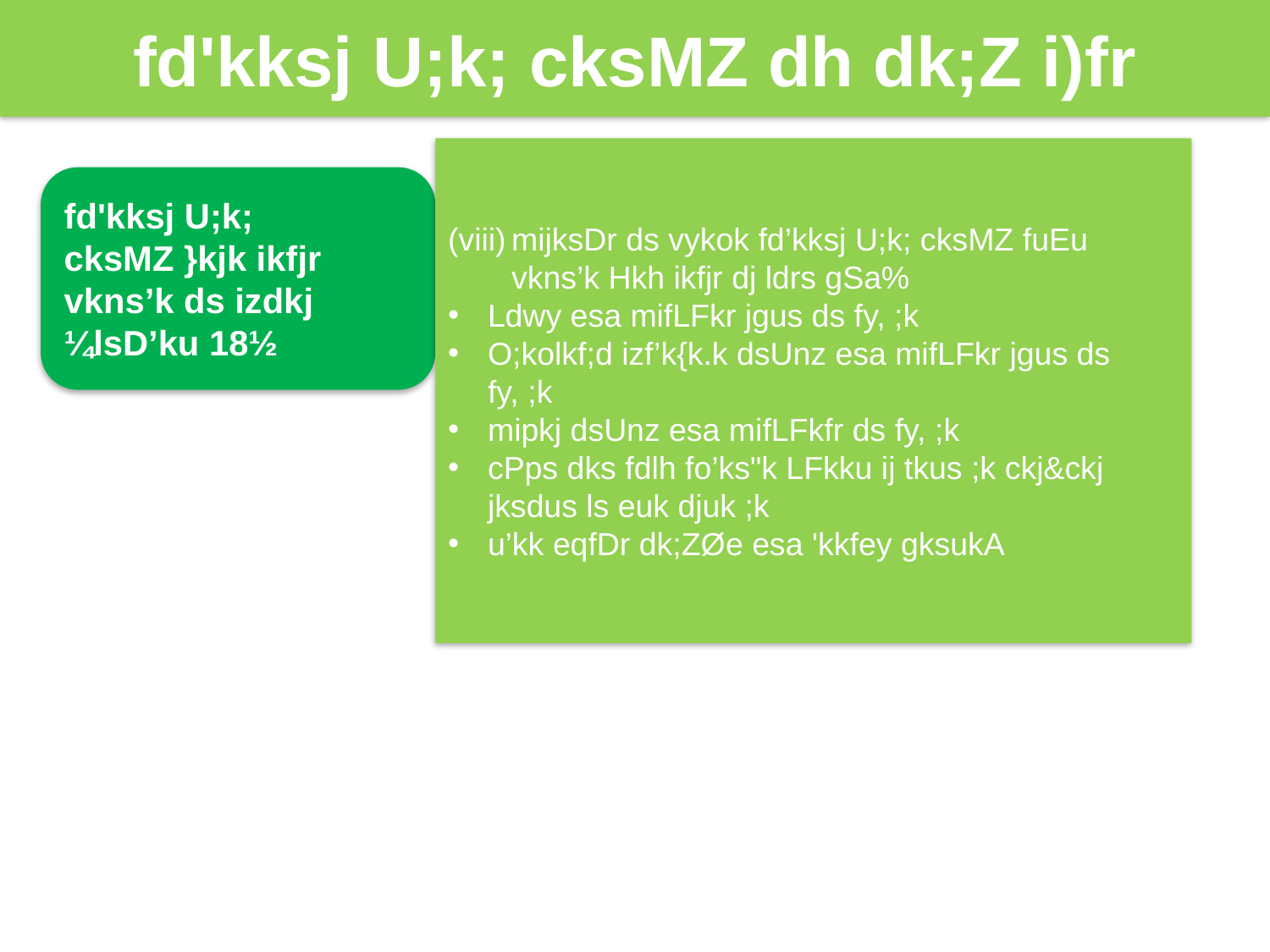

fd'kksj U;k; cksMZ dh dk;Z i)fr
(viii)	mijksDr ds vykok fd’kksj U;k; cksMZ fuEu vkns’k Hkh ikfjr dj ldrs gSa%
Ldwy esa mifLFkr jgus ds fy, ;k
O;kolkf;d izf’k{k.k dsUnz esa mifLFkr jgus ds fy, ;k
mipkj dsUnz esa mifLFkfr ds fy, ;k
cPps dks fdlh fo’ks"k LFkku ij tkus ;k ckj&ckj jksdus ls euk djuk ;k
u’kk eqfDr dk;ZØe esa 'kkfey gksukA
fd'kksj U;k; cksMZ }kjk ikfjr vkns’k ds izdkj
¼lsD’ku 18½